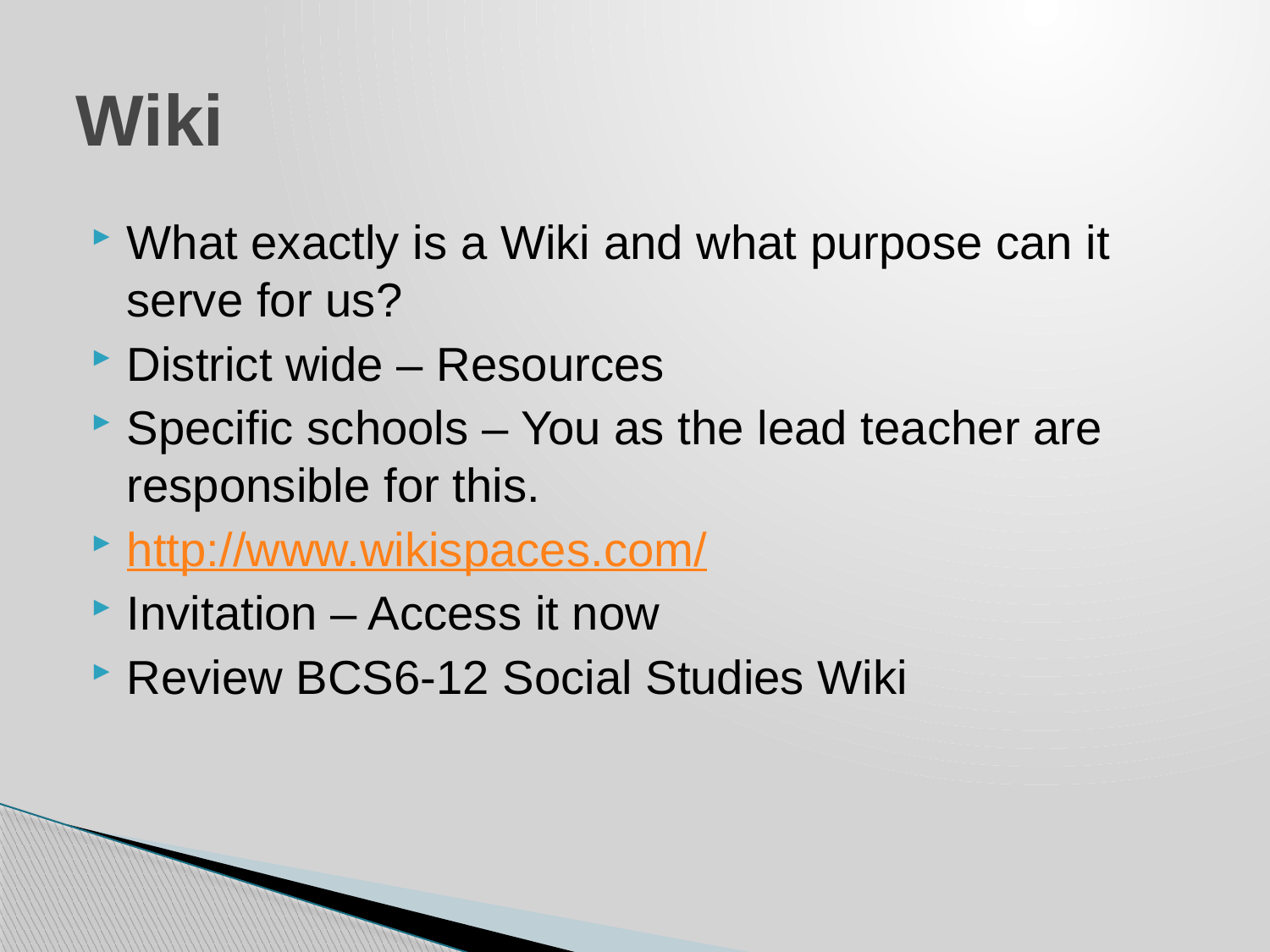

# Wiki
What exactly is a Wiki and what purpose can it serve for us?
District wide – Resources
Specific schools – You as the lead teacher are responsible for this.
http://www.wikispaces.com/
Invitation – Access it now
Review BCS6-12 Social Studies Wiki